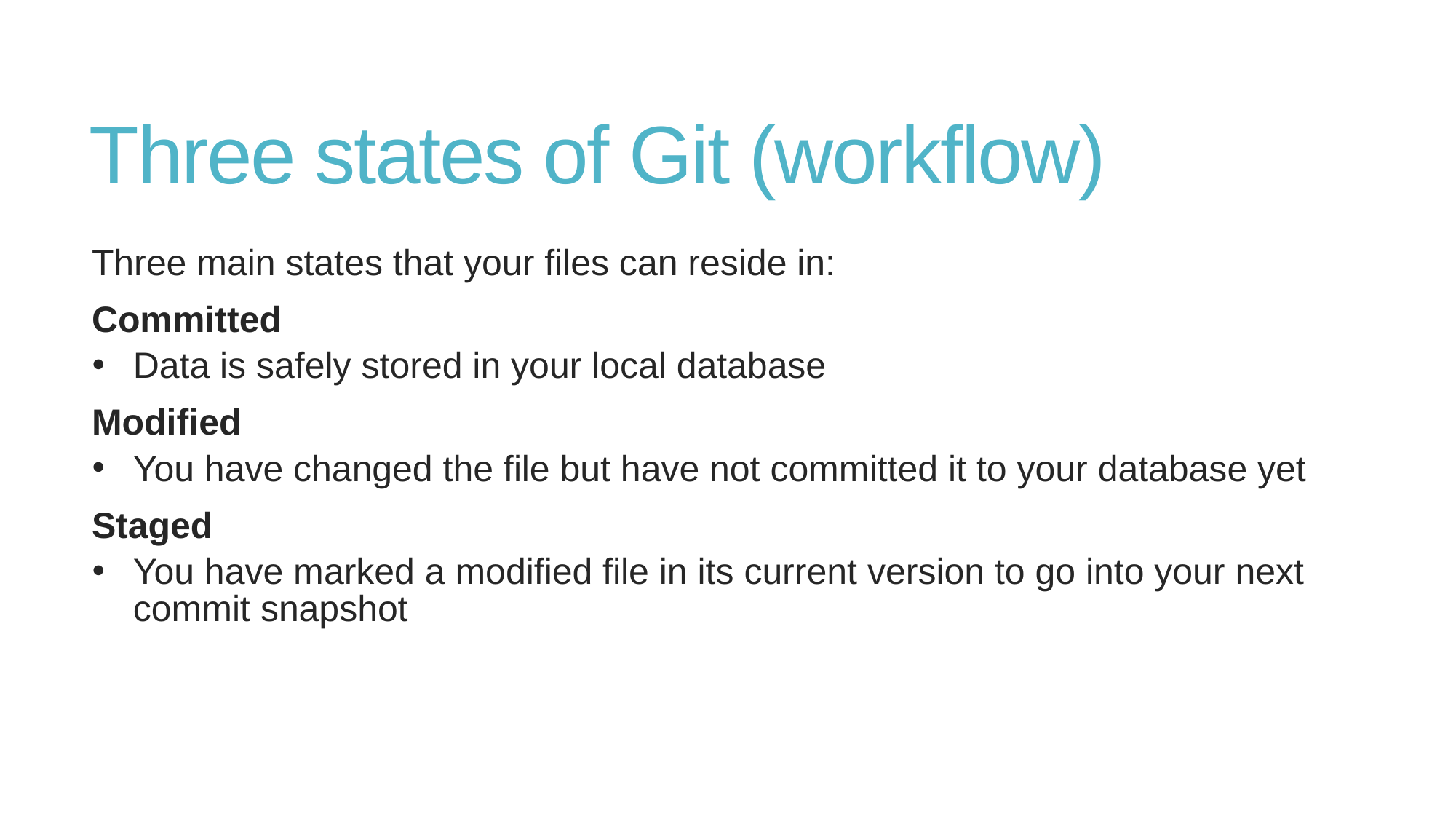

# Three states of Git (workflow)
Three main states that your files can reside in:
Committed
Data is safely stored in your local database
Modified
You have changed the file but have not committed it to your database yet
Staged
You have marked a modified file in its current version to go into your next commit snapshot